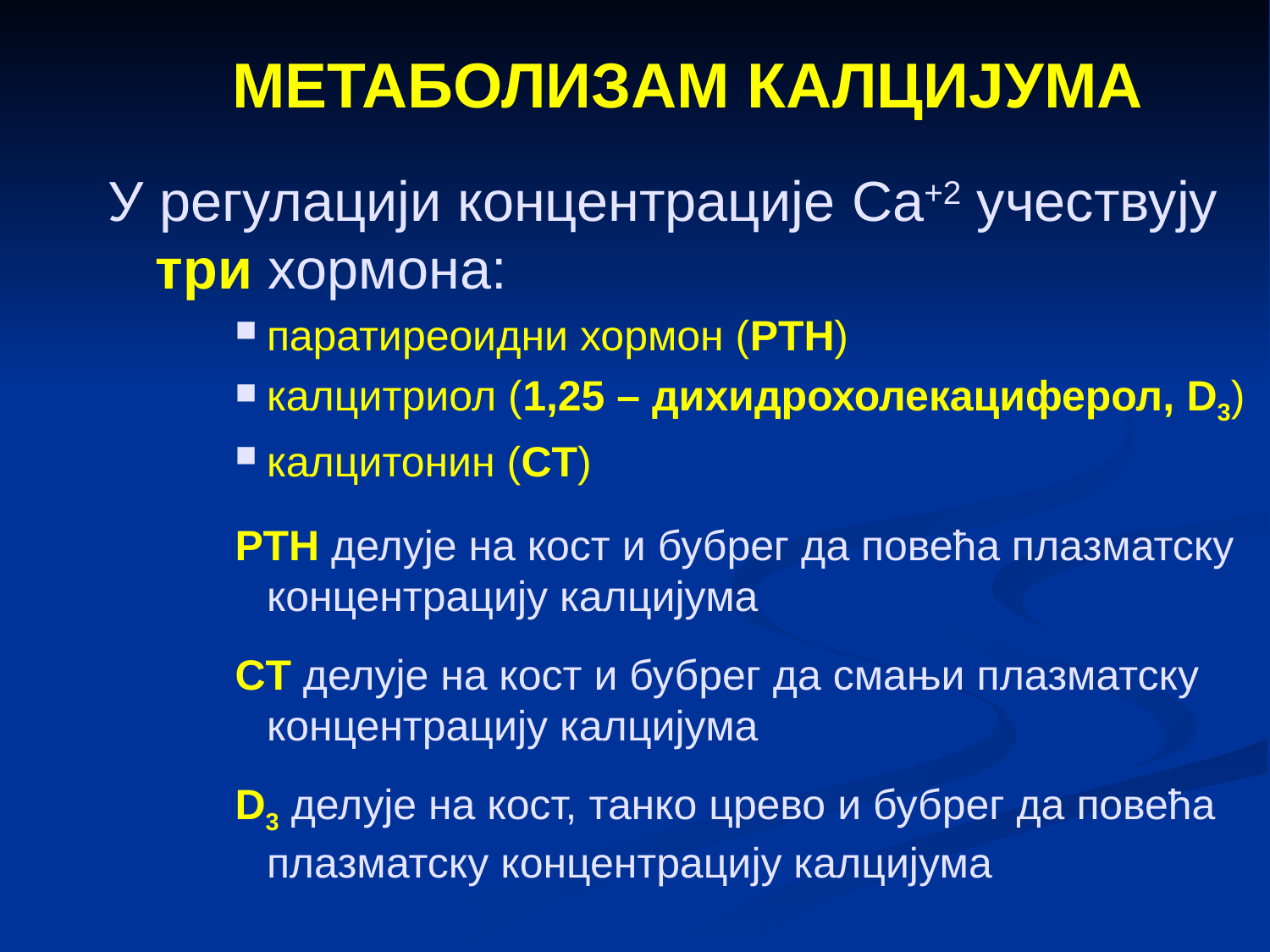

МЕТАБОЛИЗАМ КАЛЦИЈУМА
У регулацији концентрације Ca+2 учествују три хормона:
паратиреоидни хормон (PTH)
калцитриол (1,25 – дихидрохолекациферол, D3)
калцитонин (CT)

PTH делује на кост и бубрег да повећа плазматску концентрацију калцијума

CT делује на кост и бубрег да смањи плазматску концентрацију калцијума

D3 делује на кост, танко црево и бубрег да повећа плазматску концентрацију калцијума